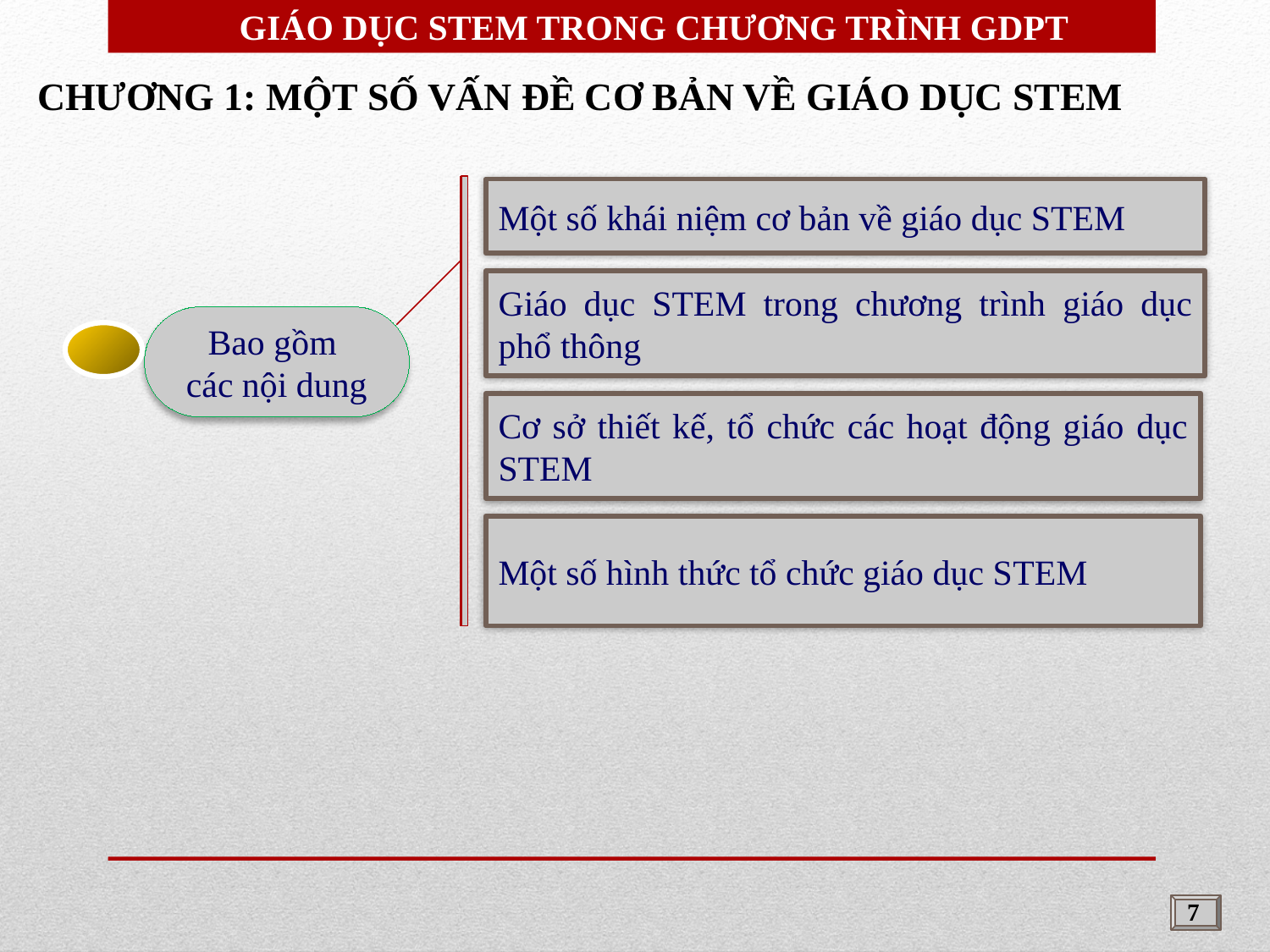

GIÁO DỤC STEM TRONG CHƯƠNG TRÌNH GDPT
CHƯƠNG 1: MỘT SỐ VẤN ĐỀ CƠ BẢN VỀ GIÁO DỤC STEM

Một số khái niệm cơ bản về giáo dục STEM
Giáo dục STEM trong chương trình giáo dục phổ thông
Bao gồm
các nội dung

Cơ sở thiết kế, tổ chức các hoạt động giáo dục STEM
Một số hình thức tổ chức giáo dục STEM
7